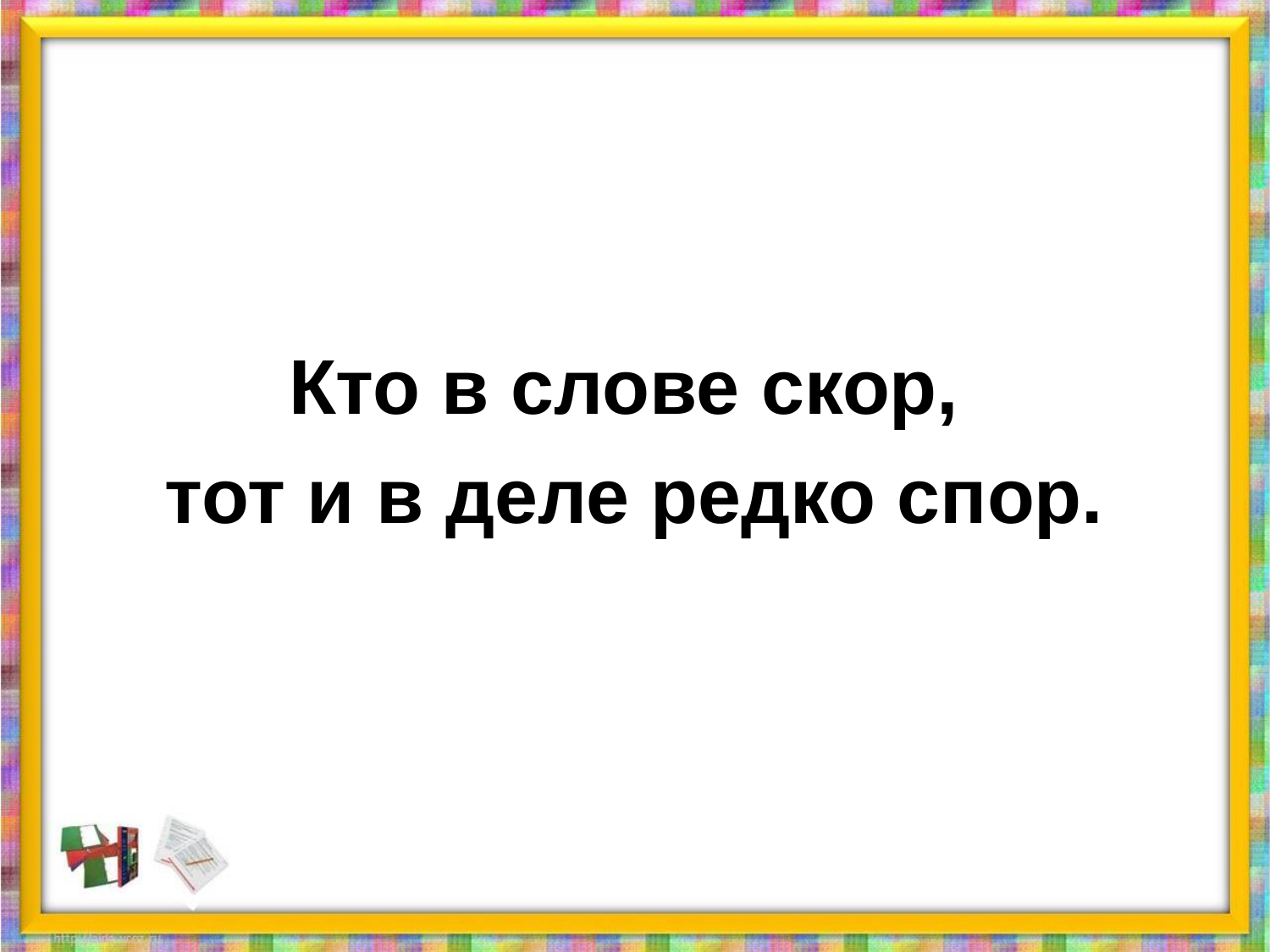

#

Кто в слове скор,
тот и в деле редко спор.